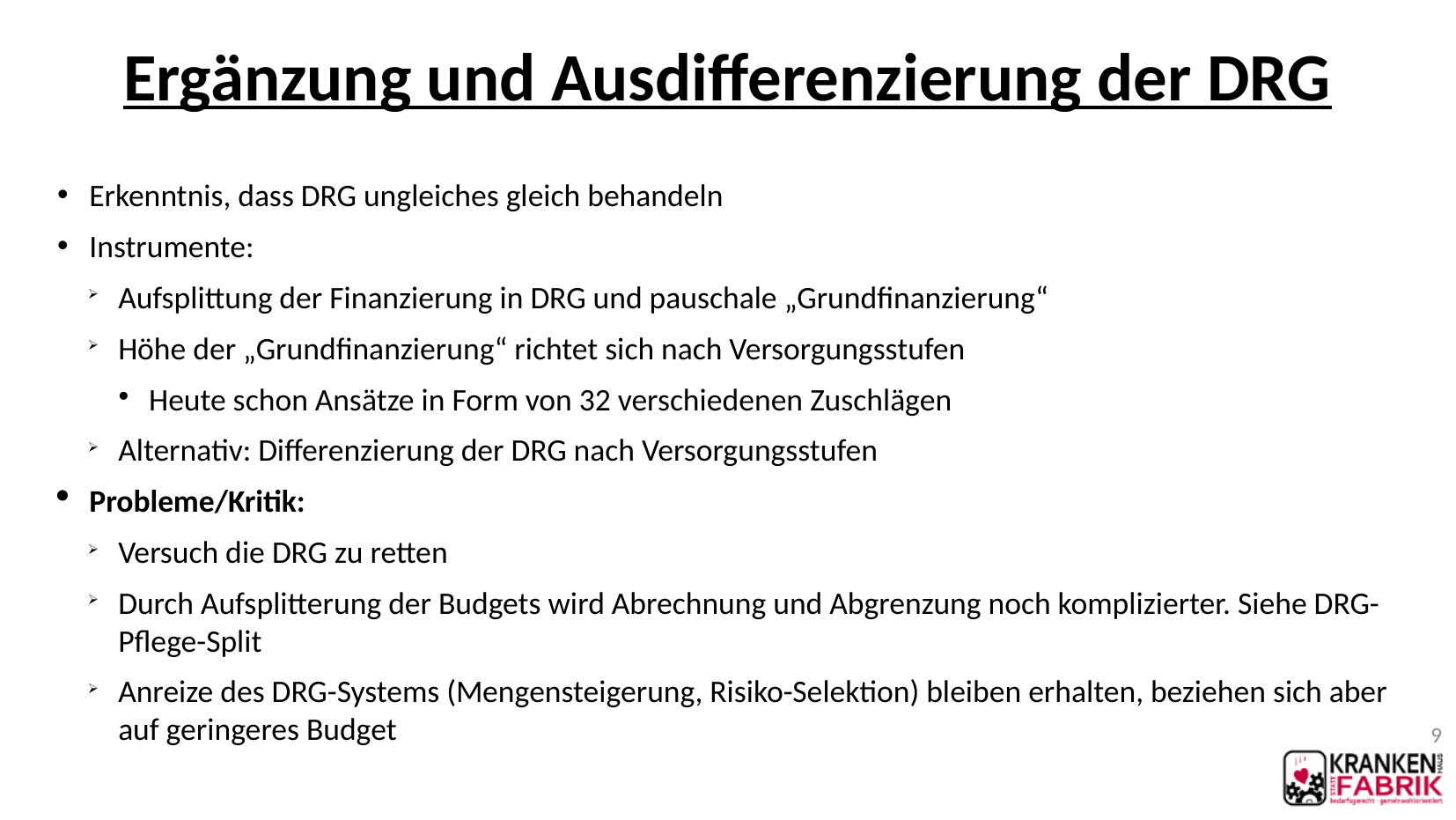

Ergänzung und Ausdifferenzierung der DRG
Erkenntnis, dass DRG ungleiches gleich behandeln
Instrumente:
Aufsplittung der Finanzierung in DRG und pauschale „Grundfinanzierung“
Höhe der „Grundfinanzierung“ richtet sich nach Versorgungsstufen
Heute schon Ansätze in Form von 32 verschiedenen Zuschlägen
Alternativ: Differenzierung der DRG nach Versorgungsstufen
Probleme/Kritik:
Versuch die DRG zu retten
Durch Aufsplitterung der Budgets wird Abrechnung und Abgrenzung noch komplizierter. Siehe DRG-Pflege-Split
Anreize des DRG-Systems (Mengensteigerung, Risiko-Selektion) bleiben erhalten, beziehen sich aber auf geringeres Budget

9